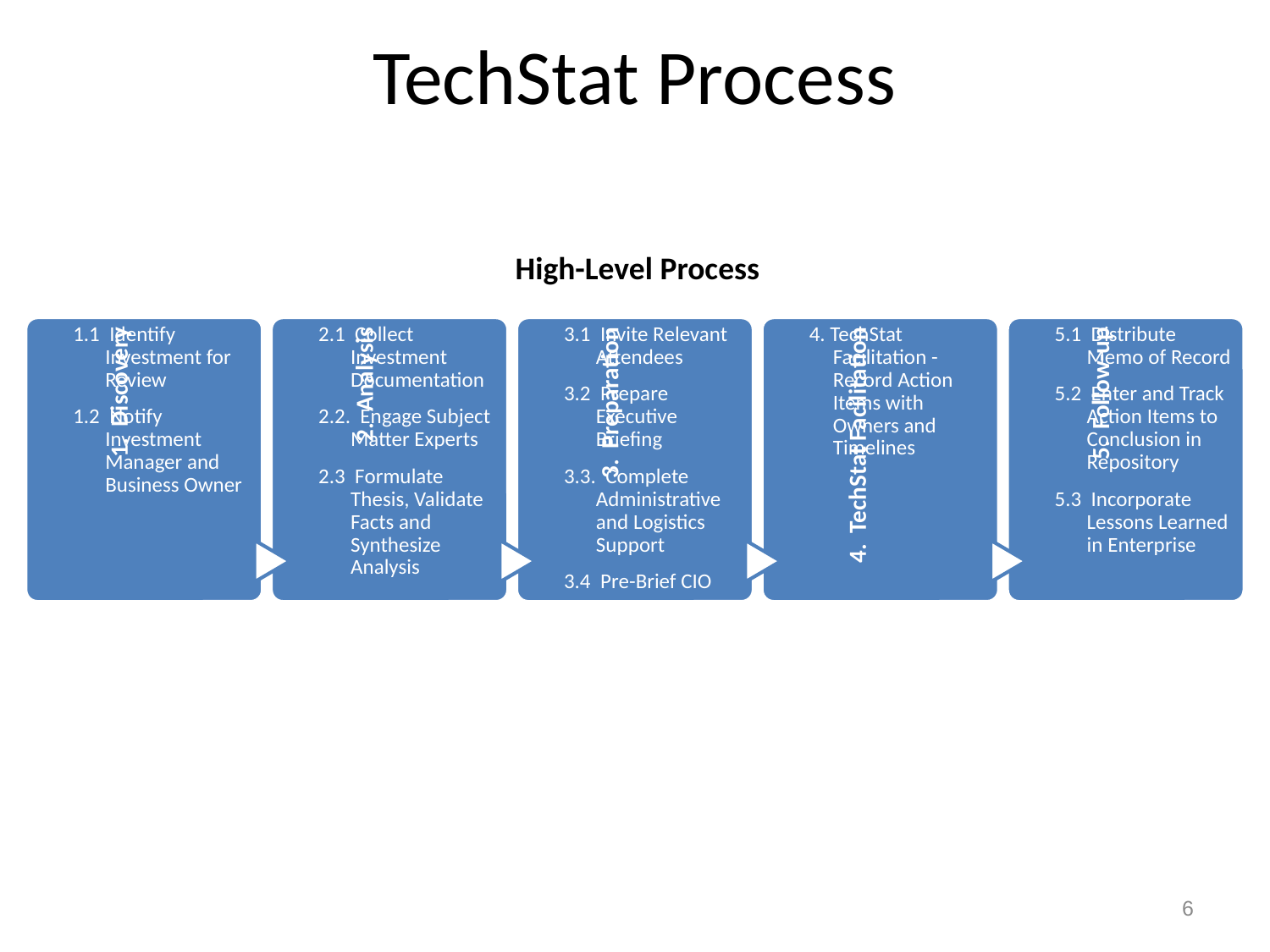

# TechStat Process
High-Level Process
1.  Discovery
1.1  Identify Investment for Review
1.2  Notify Investment Manager and Business Owner
2.  Analysis
2.1  Collect Investment Documentation
2.2.  Engage Subject Matter Experts
2.3  Formulate Thesis, Validate Facts and Synthesize Analysis
3.  Preparation
3.1  Invite Relevant Attendees
3.2  Prepare Executive Briefing
3.3.  Complete Administrative and Logistics Support
3.4  Pre-Brief CIO
4.  TechStat Facilitation
4. TechStat Facilitation - Record Action Items with Owners and Timelines
5.  Follow-up
5.1  Distribute Memo of Record
5.2  Enter and Track Action Items to Conclusion in Repository
5.3  Incorporate Lessons Learned in Enterprise
6